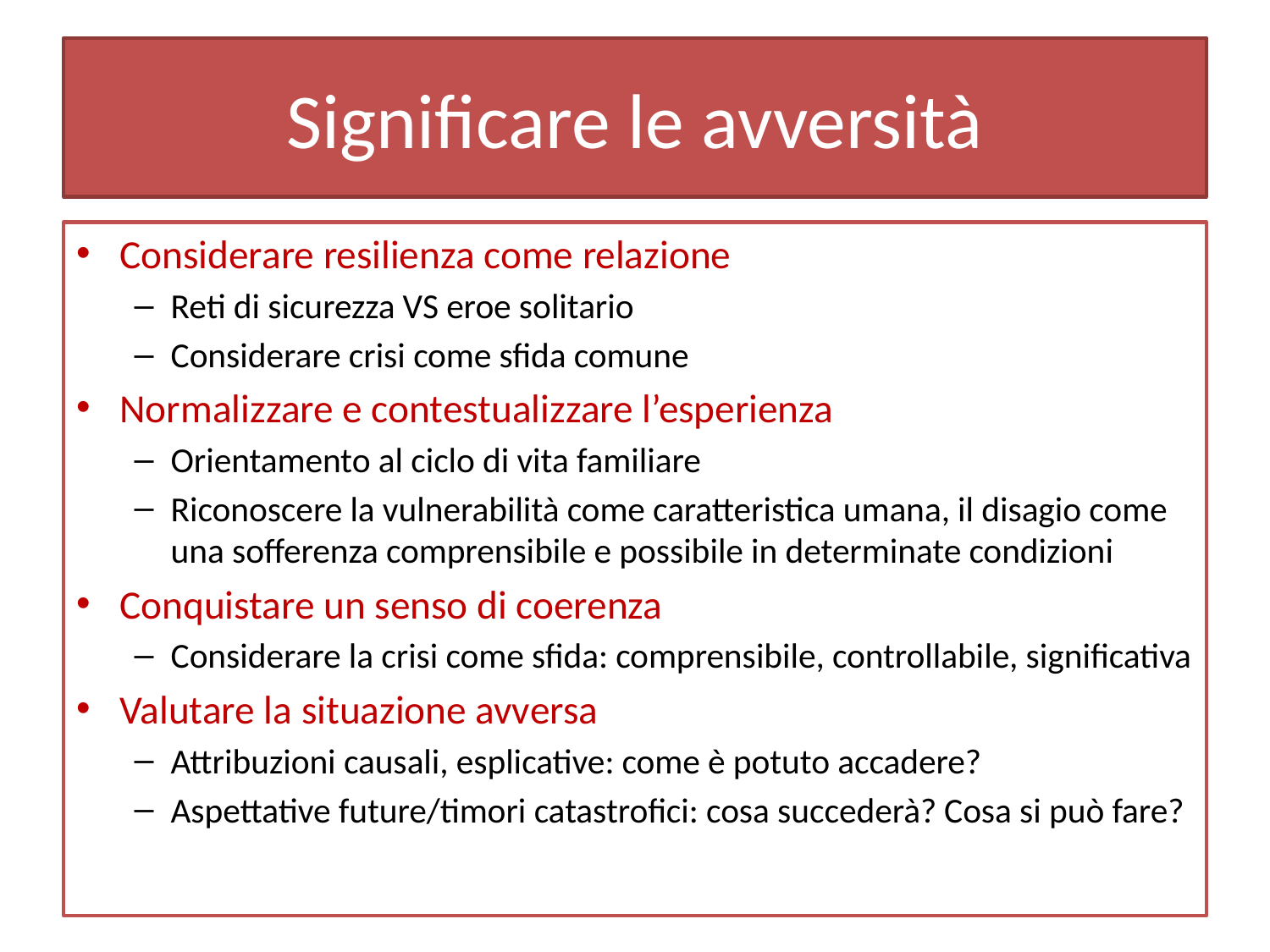

# Significare le avversità
Considerare resilienza come relazione
Reti di sicurezza VS eroe solitario
Considerare crisi come sfida comune
Normalizzare e contestualizzare l’esperienza
Orientamento al ciclo di vita familiare
Riconoscere la vulnerabilità come caratteristica umana, il disagio come una sofferenza comprensibile e possibile in determinate condizioni
Conquistare un senso di coerenza
Considerare la crisi come sfida: comprensibile, controllabile, significativa
Valutare la situazione avversa
Attribuzioni causali, esplicative: come è potuto accadere?
Aspettative future/timori catastrofici: cosa succederà? Cosa si può fare?